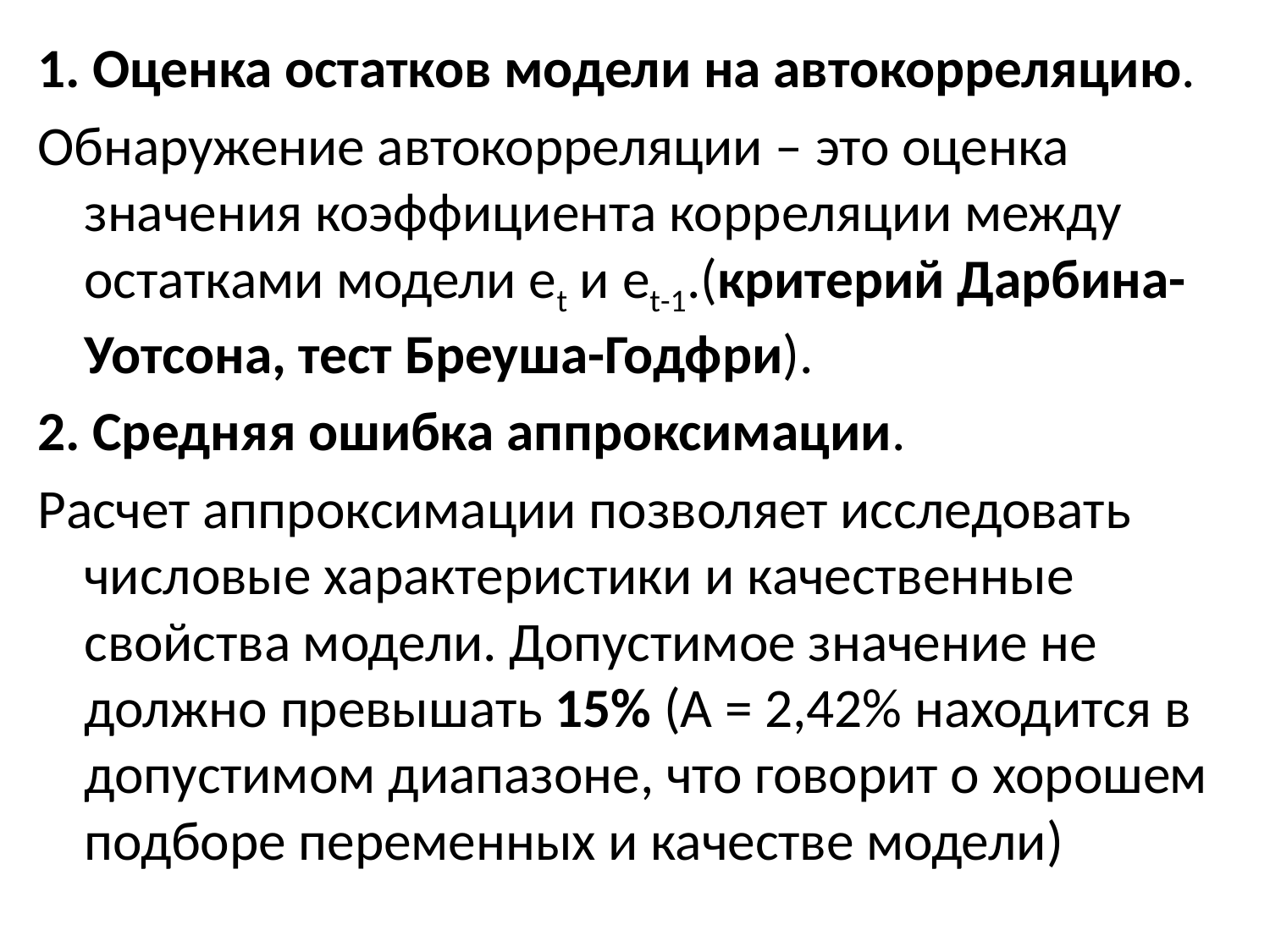

1. Оценка остатков модели на автокорреляцию.
Обнаружение автокорреляции – это оценка значения коэффициента корреляции между остатками модели et и et-1.(критерий Дарбина-Уотсона, тест Бреуша-Годфри).
2. Средняя ошибка аппроксимации.
Расчет аппроксимации позволяет исследовать числовые характеристики и качественные свойства модели. Допустимое значение не должно превышать 15% (А = 2,42% находится в допустимом диапазоне, что говорит о хорошем подборе переменных и качестве модели)